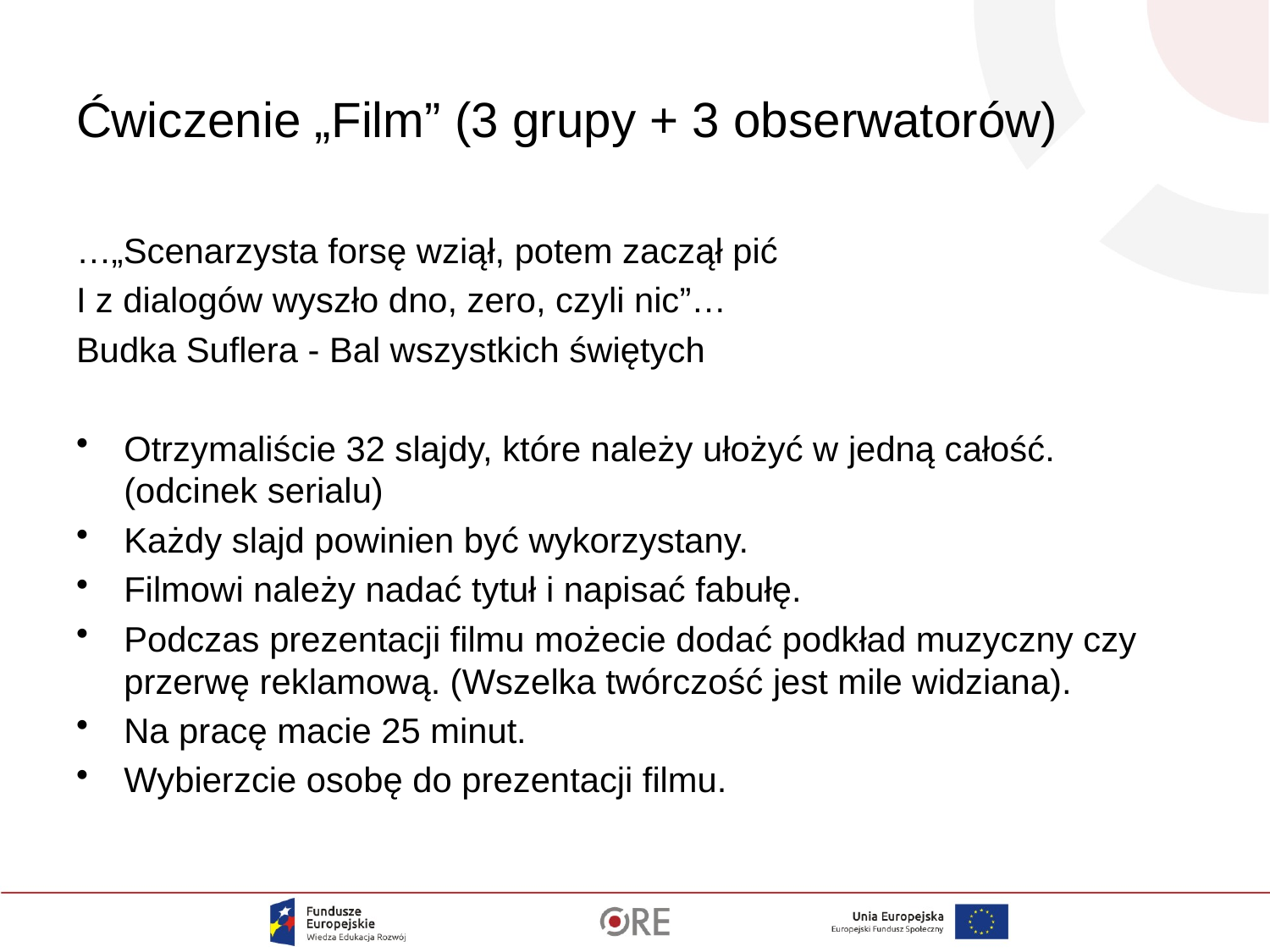

# Ćwiczenie „Film” (3 grupy + 3 obserwatorów)
…„Scenarzysta forsę wziął, potem zaczął pić
I z dialogów wyszło dno, zero, czyli nic”…
Budka Suflera - Bal wszystkich świętych

Otrzymaliście 32 slajdy, które należy ułożyć w jedną całość. (odcinek serialu)
Każdy slajd powinien być wykorzystany.
Filmowi należy nadać tytuł i napisać fabułę.
Podczas prezentacji filmu możecie dodać podkład muzyczny czy przerwę reklamową. (Wszelka twórczość jest mile widziana).
Na pracę macie 25 minut.
Wybierzcie osobę do prezentacji filmu.